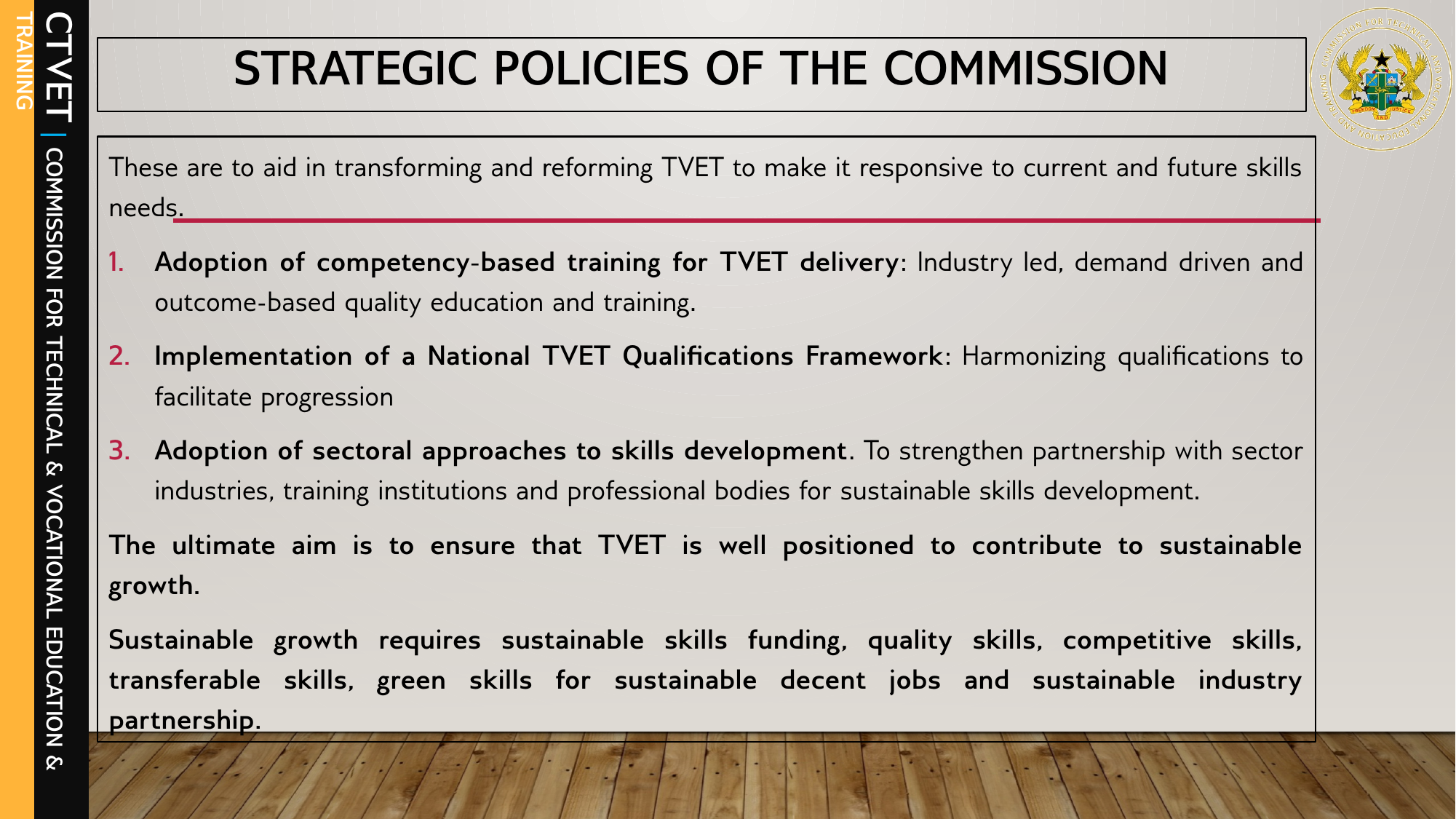

# STRATEGIC POLICIES OF THE COMMISSION
These are to aid in transforming and reforming TVET to make it responsive to current and future skills needs.
Adoption of competency-based training for TVET delivery: Industry led, demand driven and outcome-based quality education and training.
Implementation of a National TVET Qualifications Framework: Harmonizing qualifications to facilitate progression
Adoption of sectoral approaches to skills development. To strengthen partnership with sector industries, training institutions and professional bodies for sustainable skills development.
The ultimate aim is to ensure that TVET is well positioned to contribute to sustainable growth.
Sustainable growth requires sustainable skills funding, quality skills, competitive skills, transferable skills, green skills for sustainable decent jobs and sustainable industry partnership.